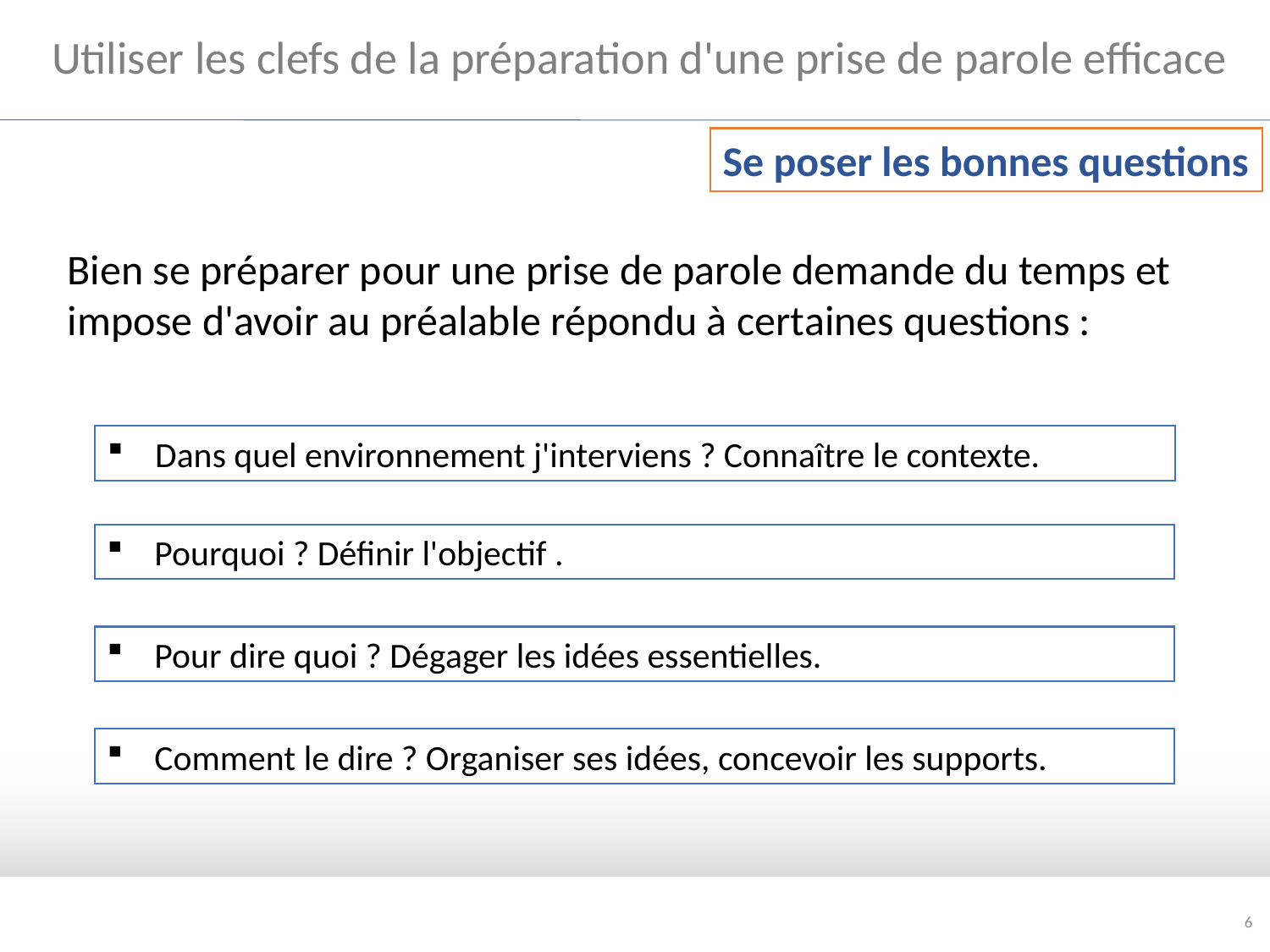

Utiliser les clefs de la préparation d'une prise de parole efficace
Se poser les bonnes questions
Bien se préparer pour une prise de parole demande du temps et impose d'avoir au préalable répondu à certaines questions :
Dans quel environnement j'interviens ? Connaître le contexte.
Pourquoi ? Définir l'objectif .

Pour dire quoi ? Dégager les idées essentielles.
Comment le dire ? Organiser ses idées, concevoir les supports.
6